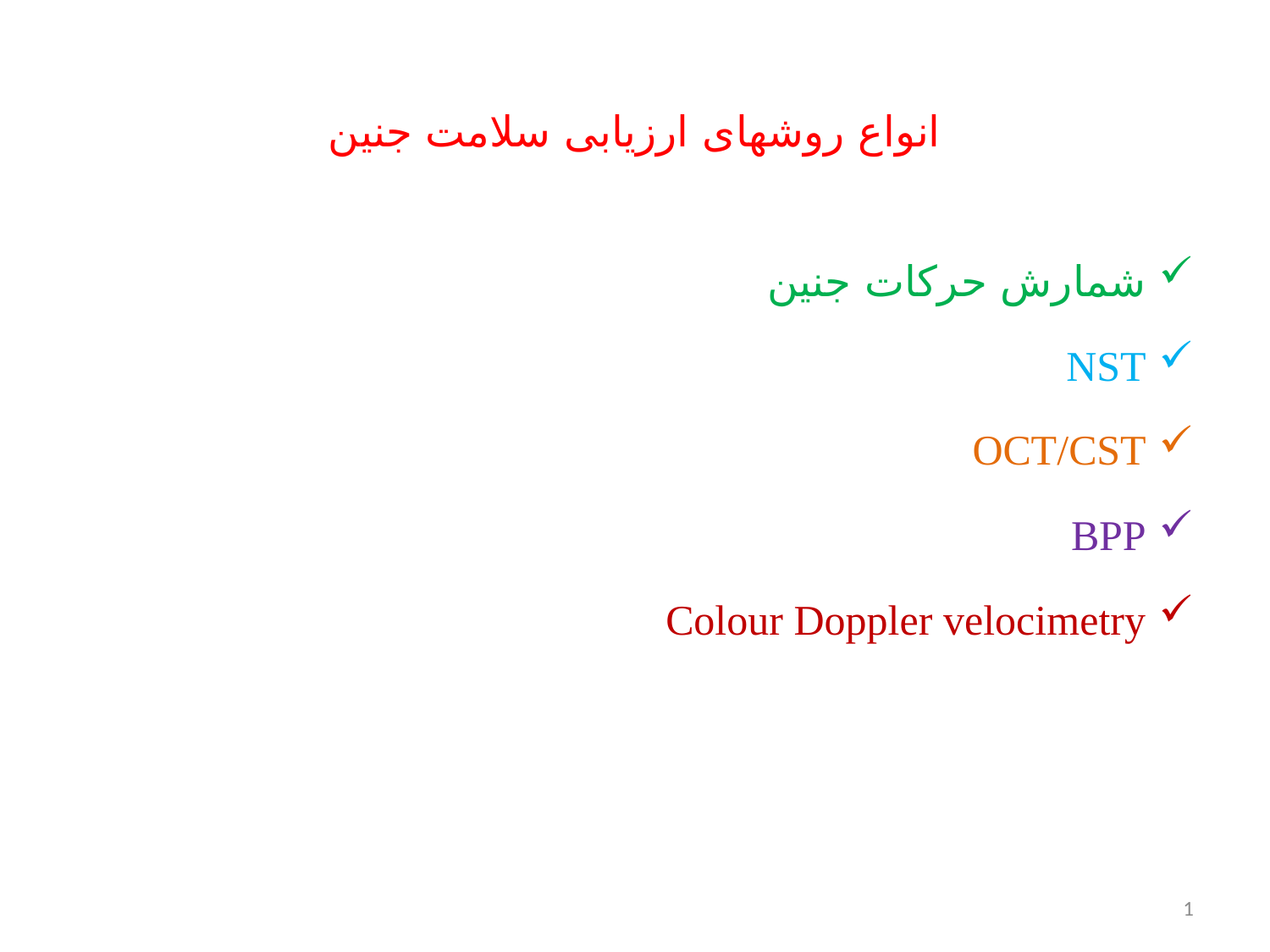

# انواع روشهای ارزیابی سلامت جنین
شمارش حرکات جنین
NST
OCT/CST
BPP
Colour Doppler velocimetry
1